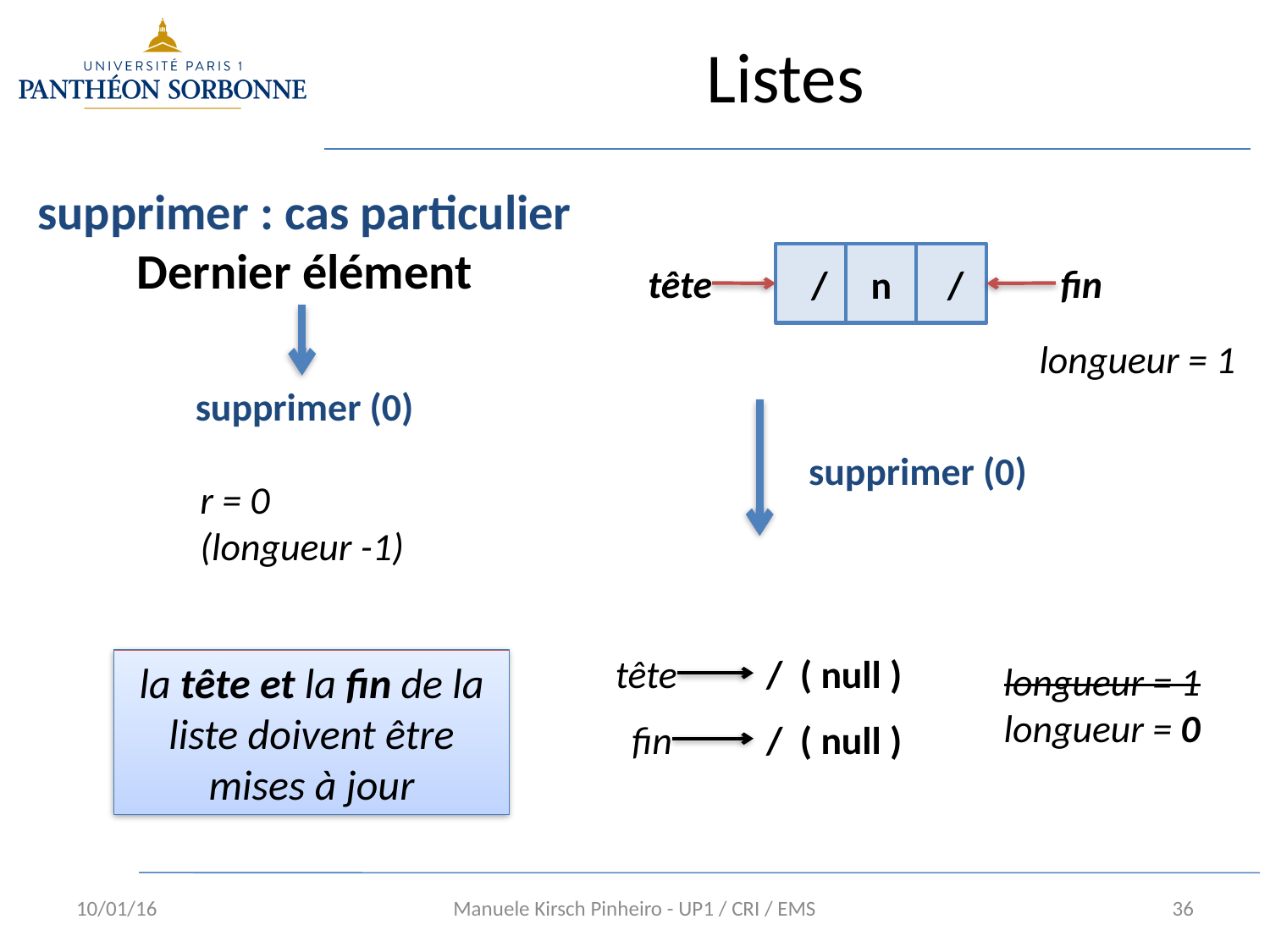

# Listes
supprimer : cas particulier
Dernier élément
  /
n
 /
tête
fin
longueur = 1
supprimer (0)
supprimer (0)
r = 0
(longueur -1)
tête
/  ( null )
la tête et la fin de la liste doivent être mises à jour
longueur = 1
longueur = 0
fin
/  ( null )
10/01/16
Manuele Kirsch Pinheiro - UP1 / CRI / EMS
36